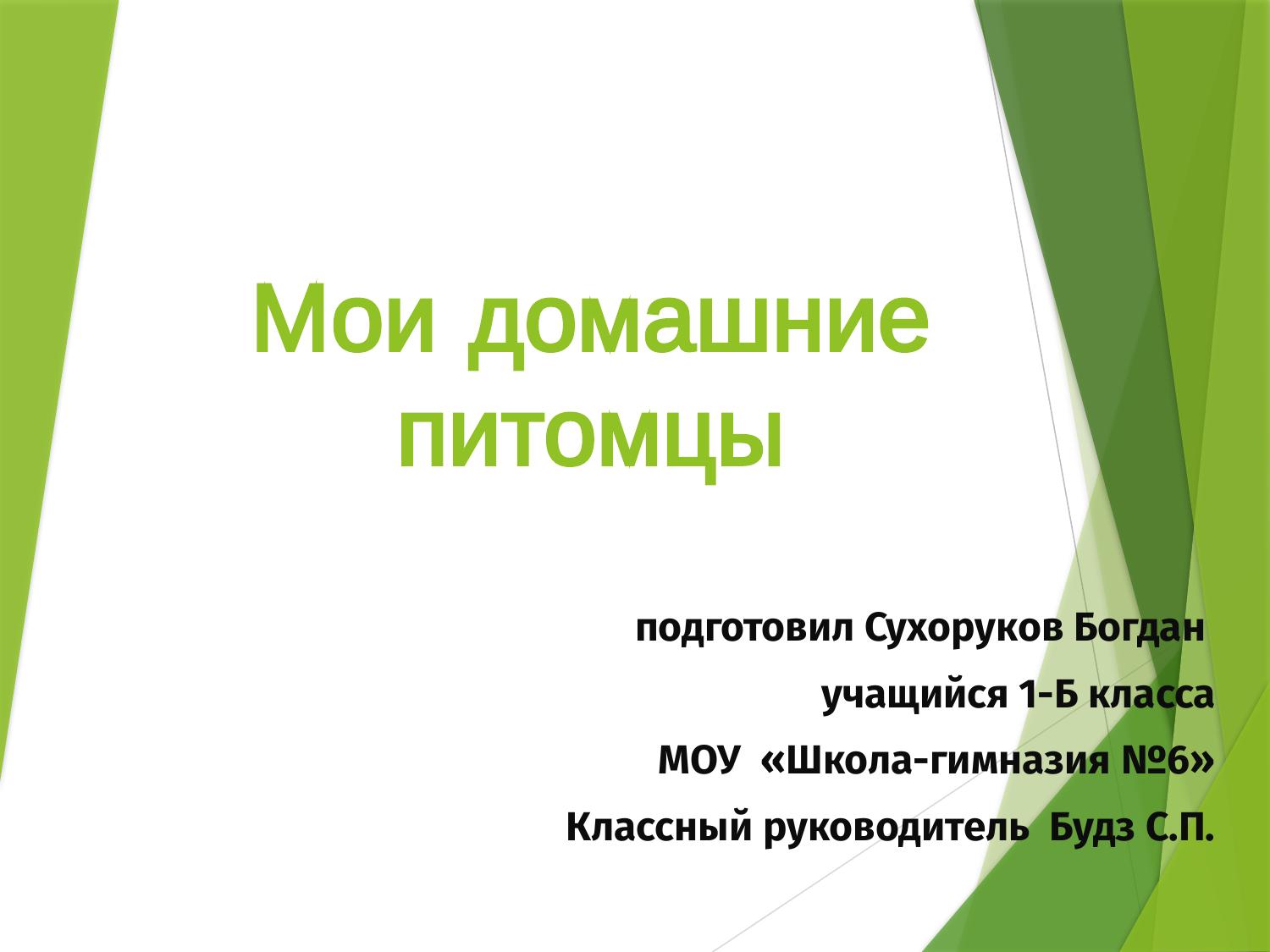

# Мои домашние питомцы
подготовил Сухоруков Богдан
учащийся 1-Б класса
МОУ  «Школа-гимназия №6»
Классный руководитель  Будз С.П.